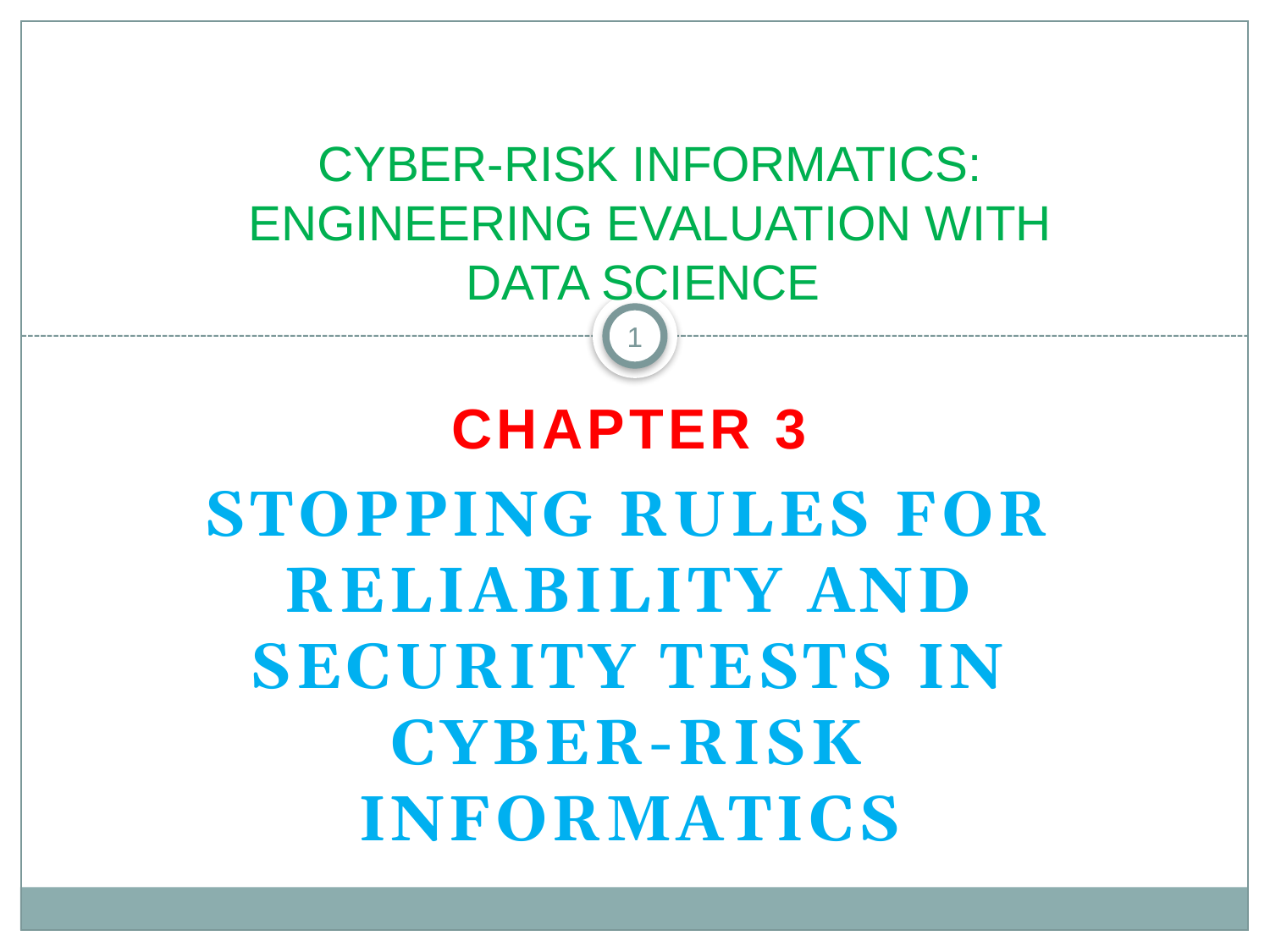

#
Cyber-Risk Informatics:
Engineering Evaluation with Data Science
1
Chapter 3
Stopping Rules for Reliability and Security Tests in Cyber-risk informatics